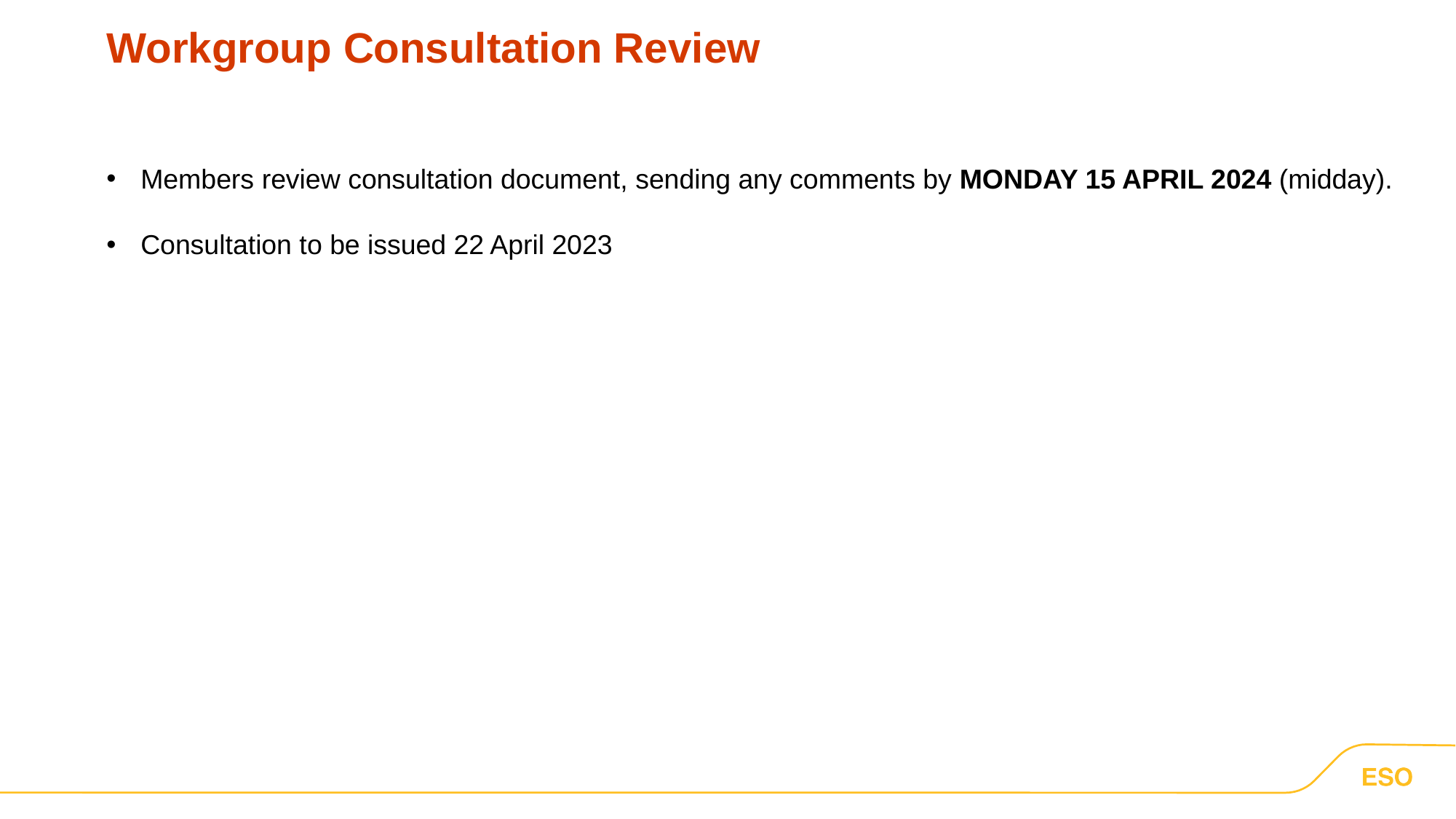

Workgroup Consultation Review

Members review consultation document, sending any comments by MONDAY 15 APRIL 2024 (midday).
Consultation to be issued 22 April 2023